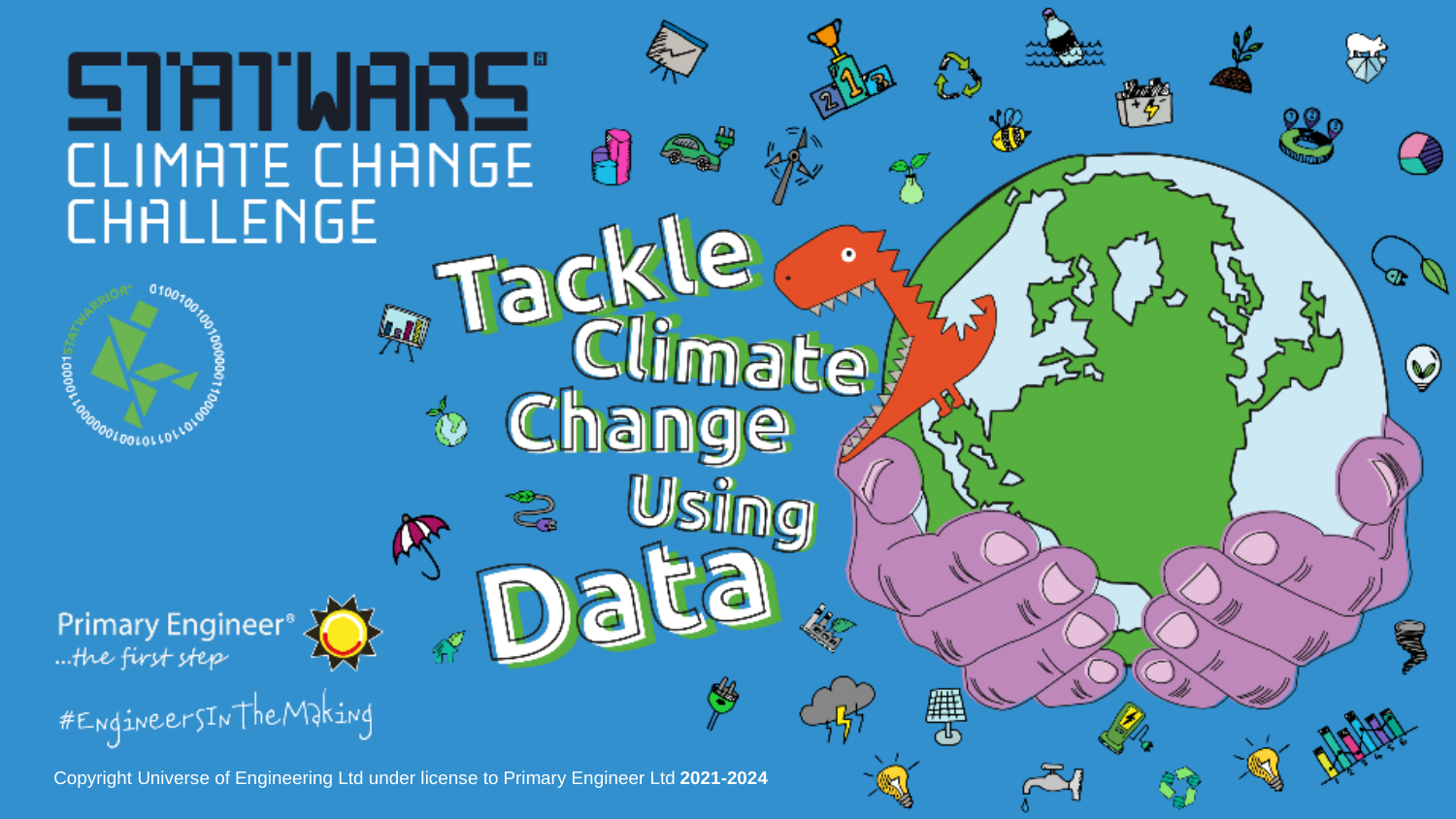

Copyright Universe of Engineering Ltd under license to Primary Engineer Ltd 2021-2024

 Collect and Capture your own Carbon Data.
Using our Carbon Capture Worksheets, collect and gather your own data for your personal daily Household Energy Use, Transport Use and Food & Drink Consumption.
Time: 1 hour | Activity: Individual
Resources: STATWARS in a Lesson - Carbon Footprint Audit Worksheets